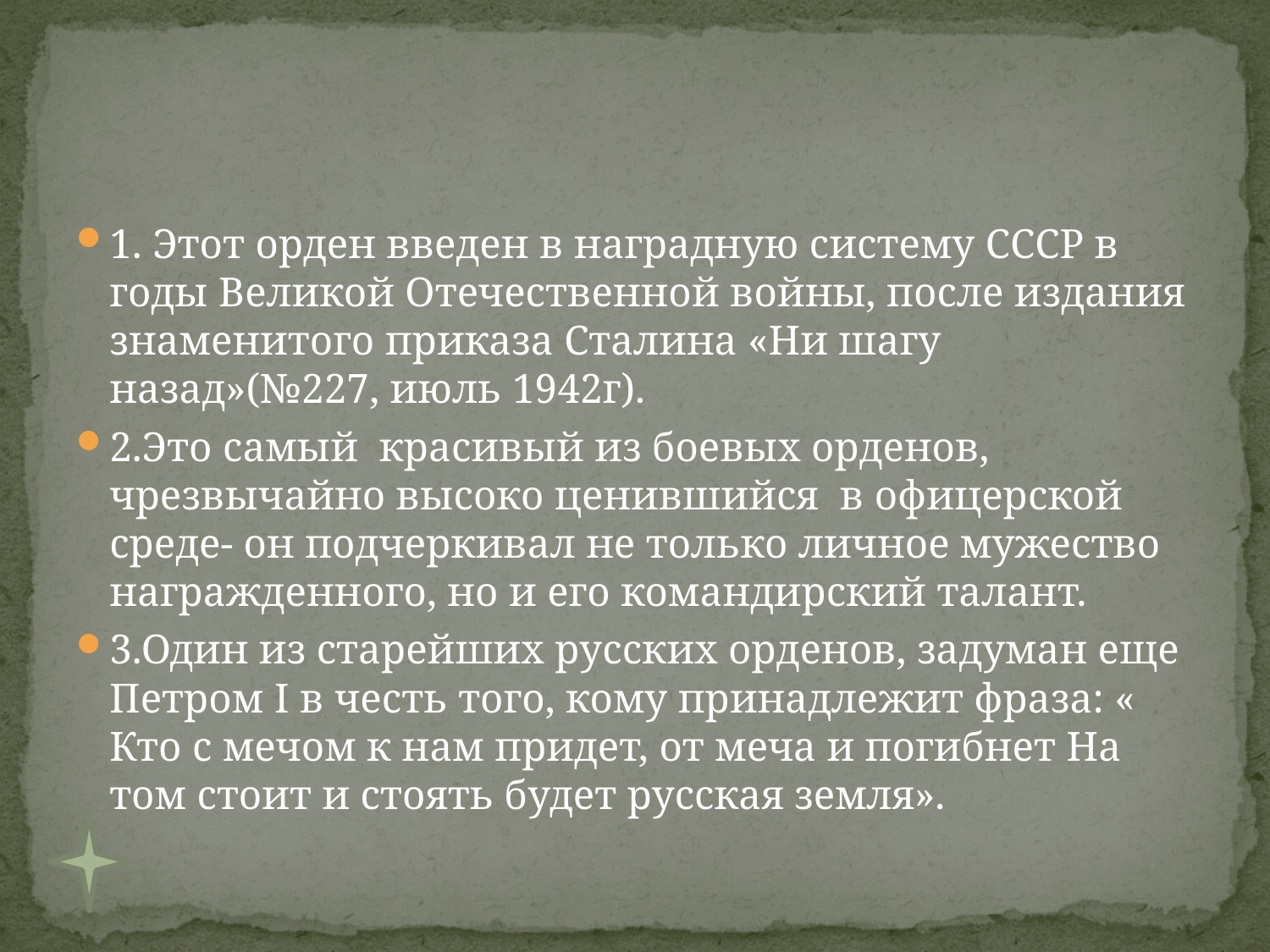

#
1. Этот орден введен в наградную систему СССР в годы Великой Отечественной войны, после издания знаменитого приказа Сталина «Ни шагу назад»(№227, июль 1942г).
2.Это самый  красивый из боевых орденов, чрезвычайно высоко ценившийся  в офицерской среде- он подчеркивал не только личное мужество награжденного, но и его командирский талант.
3.Один из старейших русских орденов, задуман еще Петром I в честь того, кому принадлежит фраза: « Кто с мечом к нам придет, от меча и погибнет На том стоит и стоять будет русская земля».